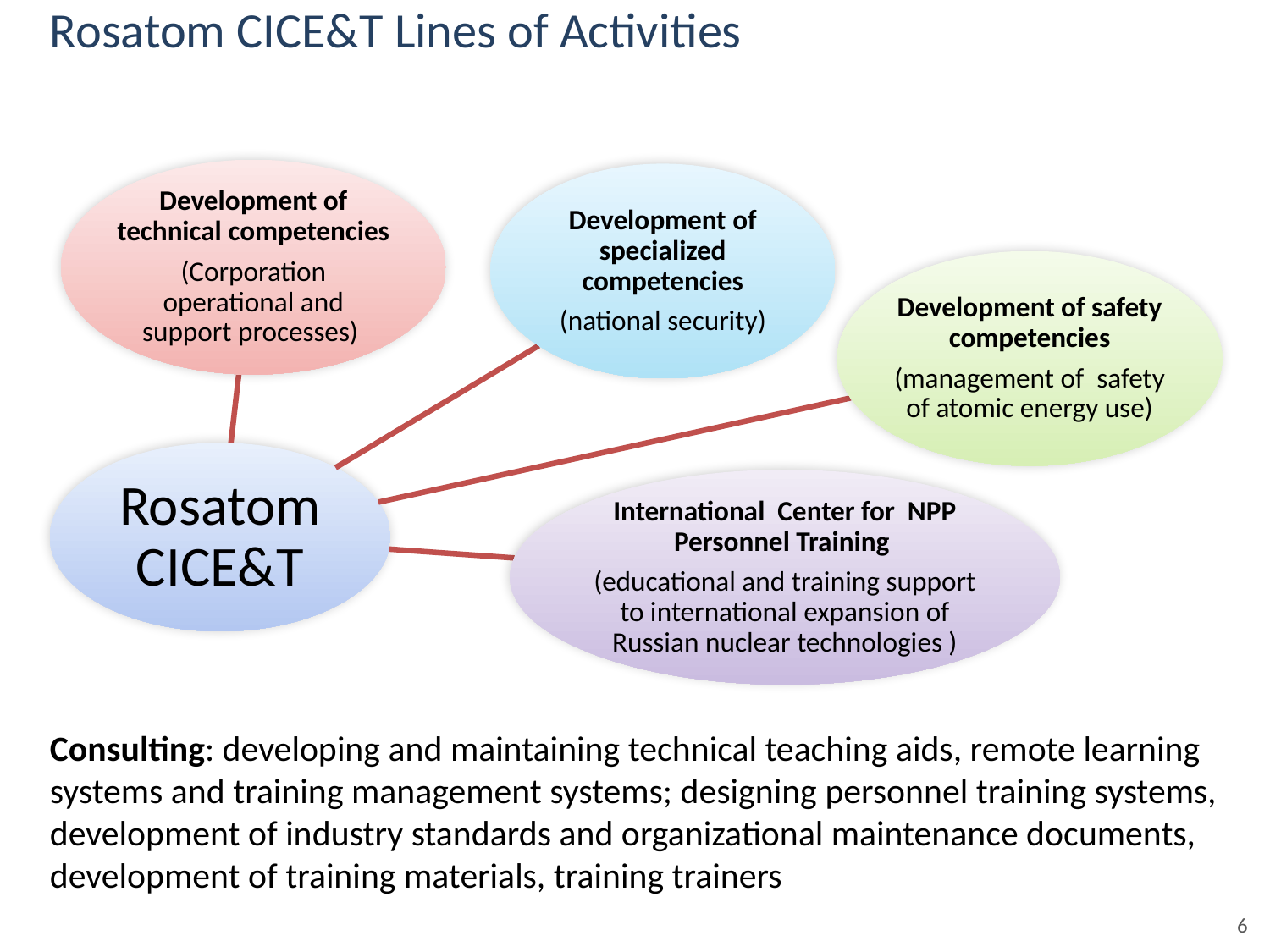

# Rosatom CICE&T Lines of Activities
Development of technical competencies
(Corporation operational and support processes)
Development of specialized competencies
(national security)
Development of safety competencies
(management of  safety of atomic energy use)

Rosatom CICE&T

International  Center for  NPP Personnel Training
(educational and training support to international expansion of Russian nuclear technologies )

Consulting: developing and maintaining technical teaching aids, remote learning systems and training management systems; designing personnel training systems, development of industry standards and organizational maintenance documents, development of training materials, training trainers
6
© ROSATOM-CICE&T